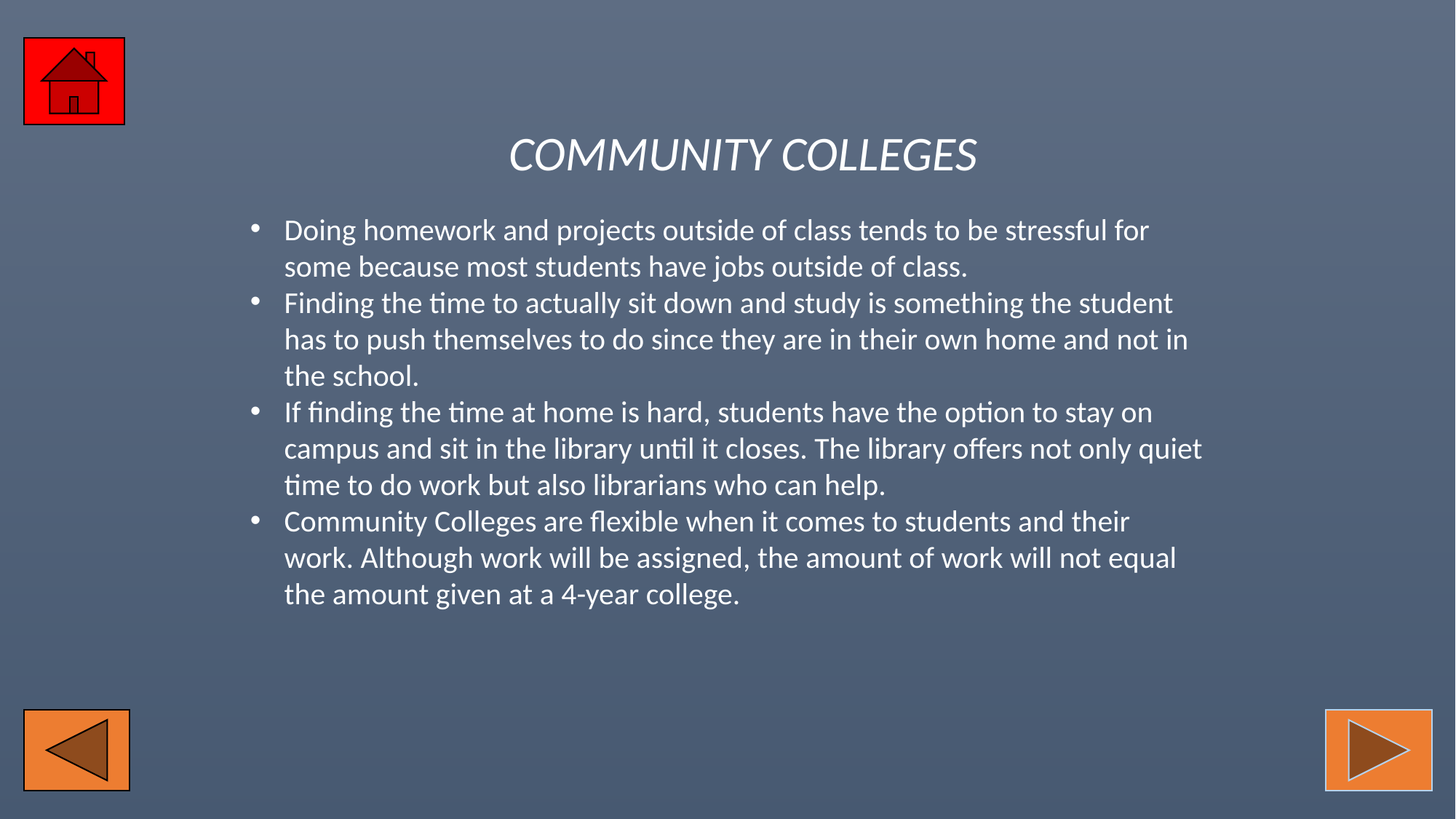

COMMUNITY COLLEGES
Doing homework and projects outside of class tends to be stressful for some because most students have jobs outside of class.
Finding the time to actually sit down and study is something the student has to push themselves to do since they are in their own home and not in the school.
If finding the time at home is hard, students have the option to stay on campus and sit in the library until it closes. The library offers not only quiet time to do work but also librarians who can help.
Community Colleges are flexible when it comes to students and their work. Although work will be assigned, the amount of work will not equal the amount given at a 4-year college.